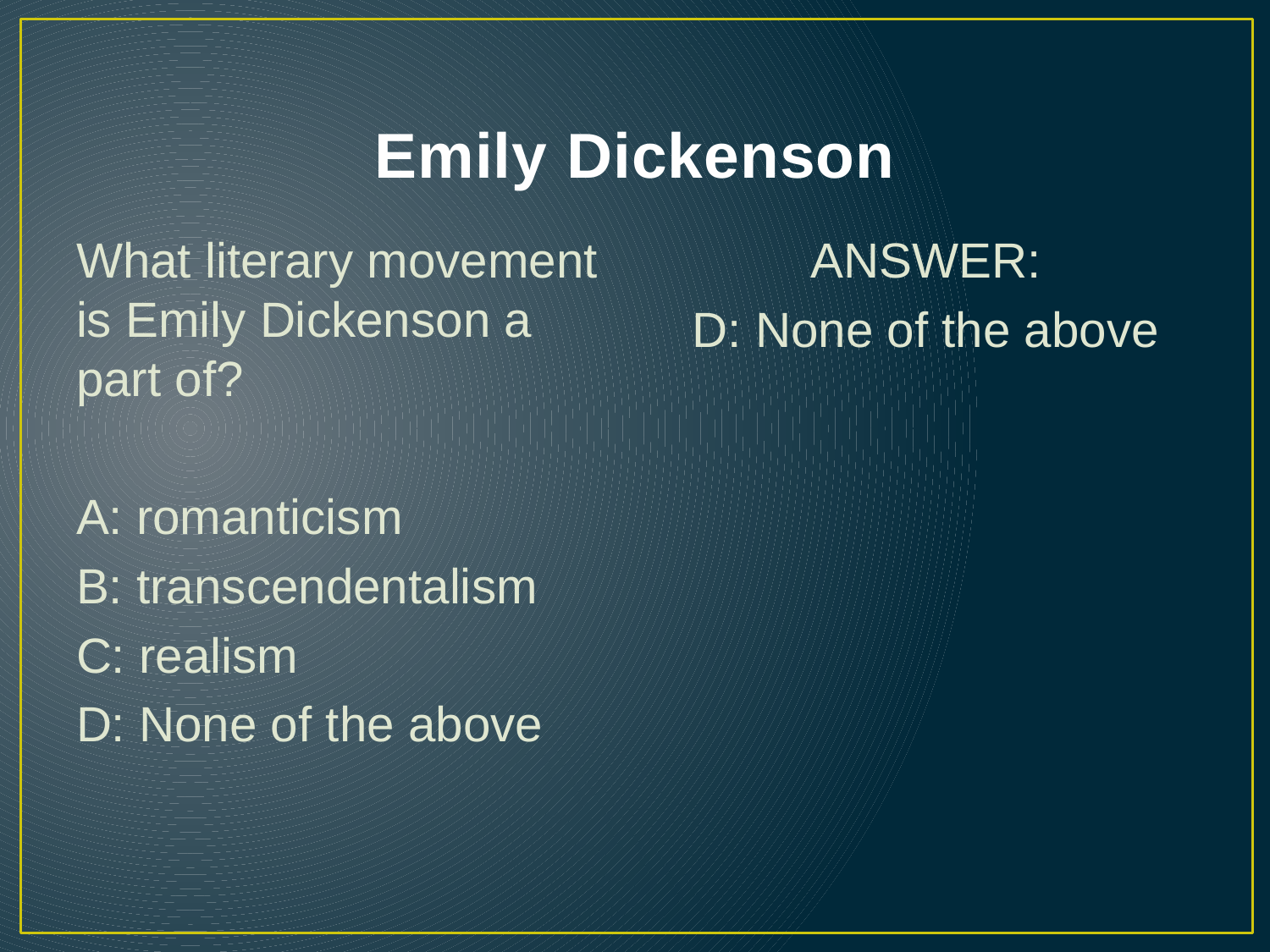

# Emily Dickenson
What literary movement is Emily Dickenson a part of?

A: romanticism
B: transcendentalism
C: realism
D: None of the above
ANSWER:
D: None of the above